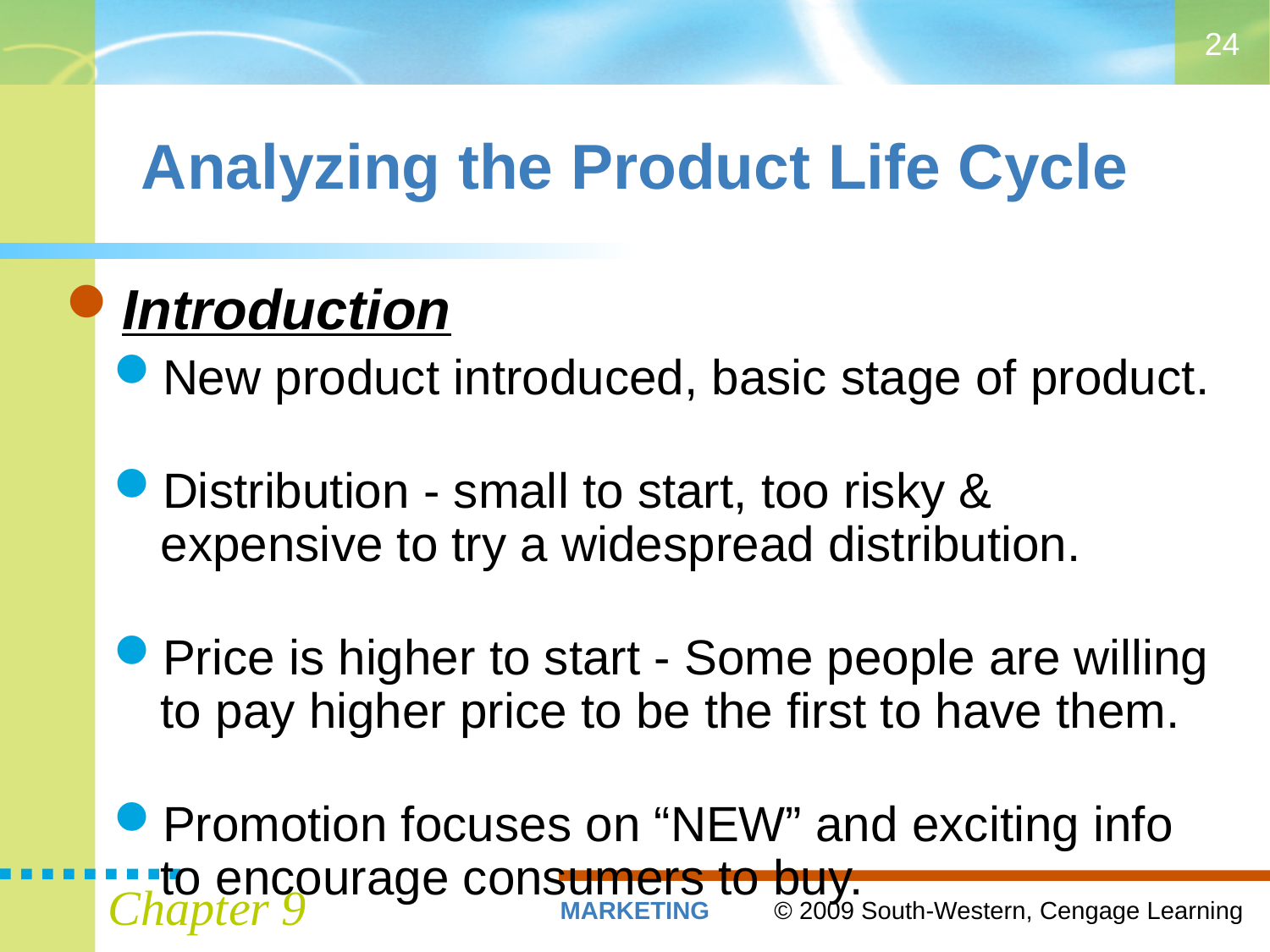

24
# Analyzing the Product Life Cycle
Introduction
New product introduced, basic stage of product.

Distribution - small to start, too risky & expensive to try a widespread distribution.

Price is higher to start - Some people are willing to pay higher price to be the first to have them.

Promotion focuses on “NEW” and exciting info to encourage consumers to buy.
Chapter 9